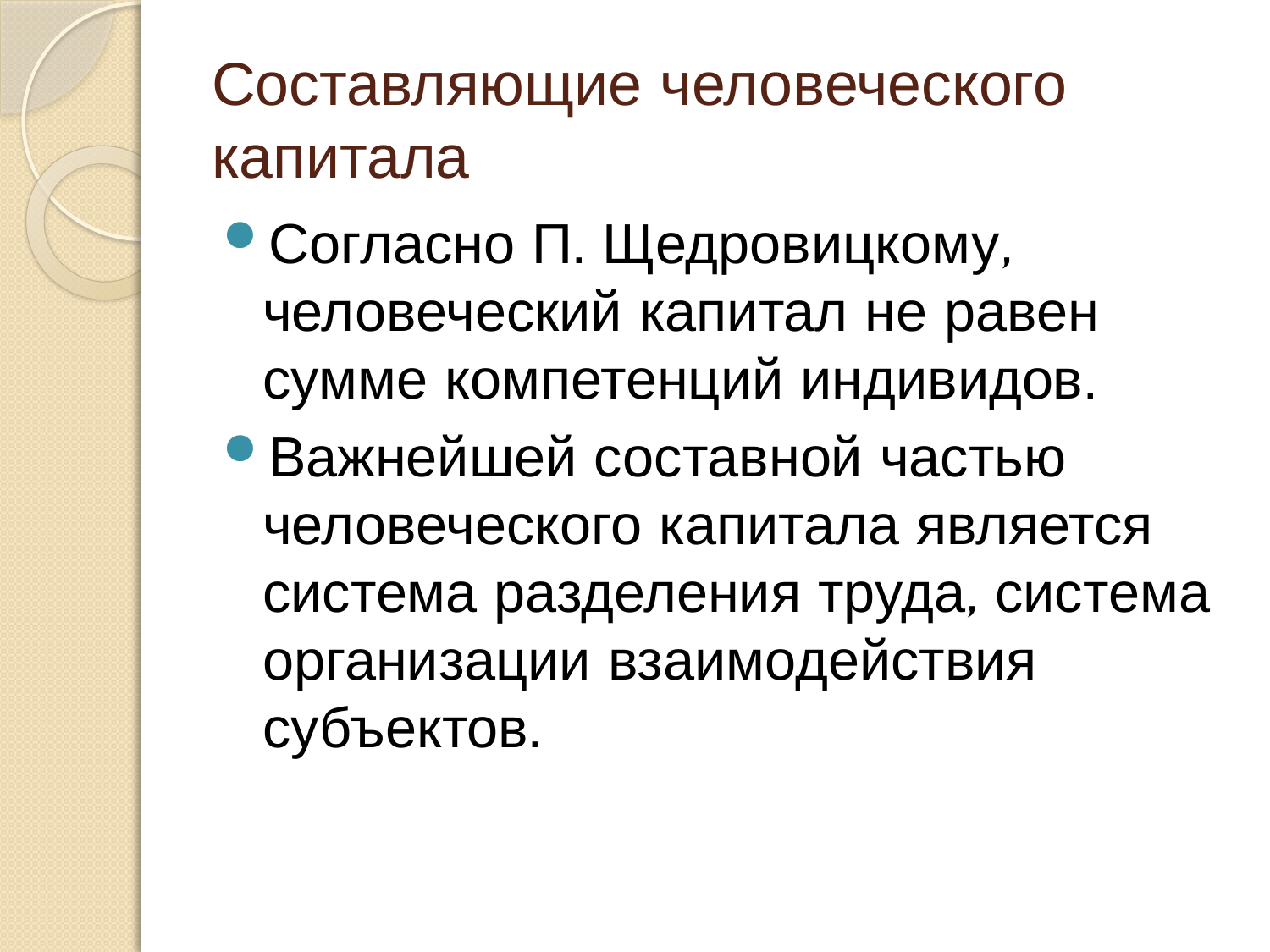

# Составляющие человеческого капитала
Согласно П. Щедровицкому, человеческий капитал не равен сумме компетенций индивидов.
Важнейшей составной частью человеческого капитала является система разделения труда, система организации взаимодействия субъектов.